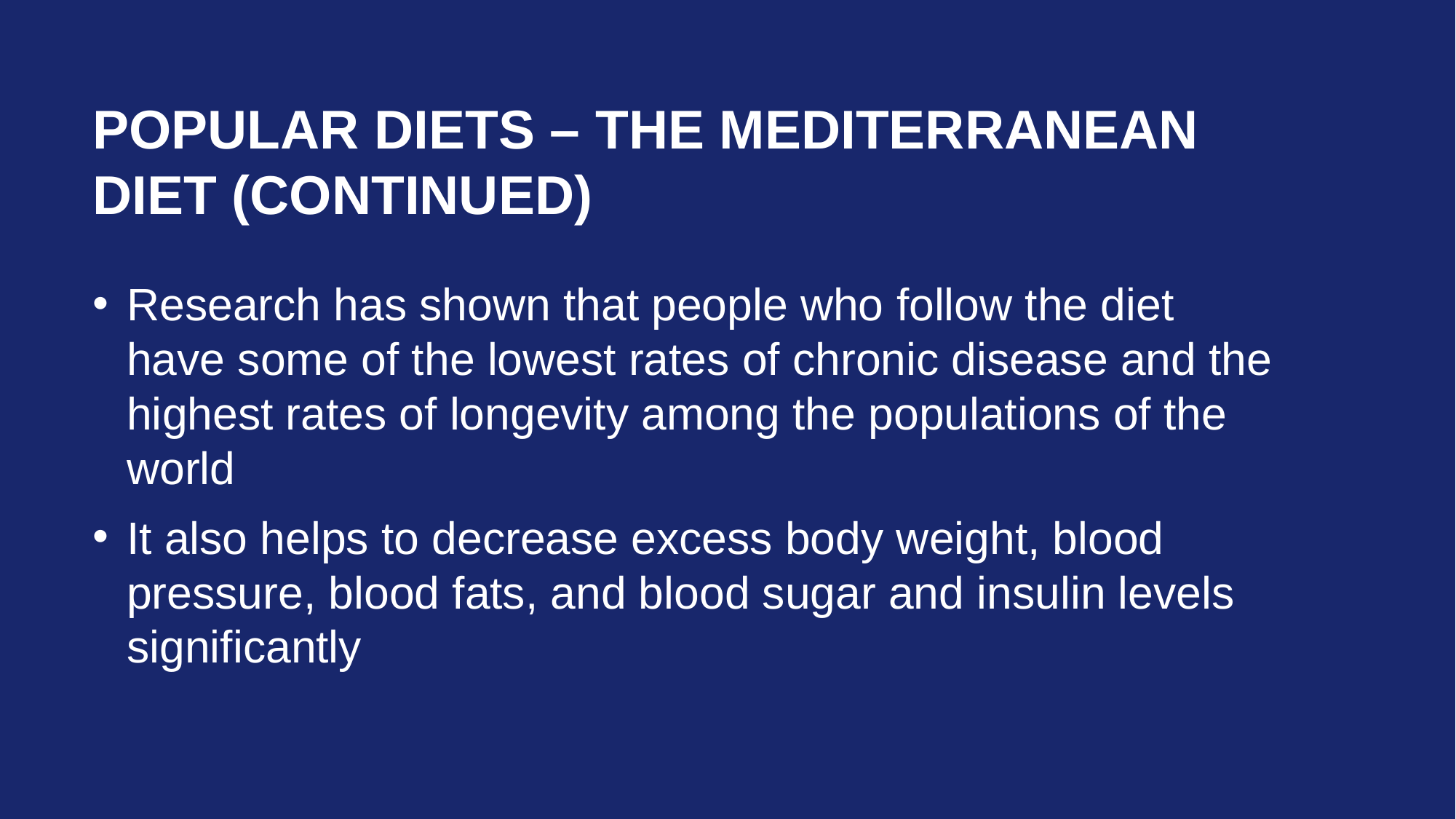

# Popular Diets – The Mediterranean Diet (Continued)
Research has shown that people who follow the diet have some of the lowest rates of chronic disease and the highest rates of longevity among the populations of the world
It also helps to decrease excess body weight, blood pressure, blood fats, and blood sugar and insulin levels significantly